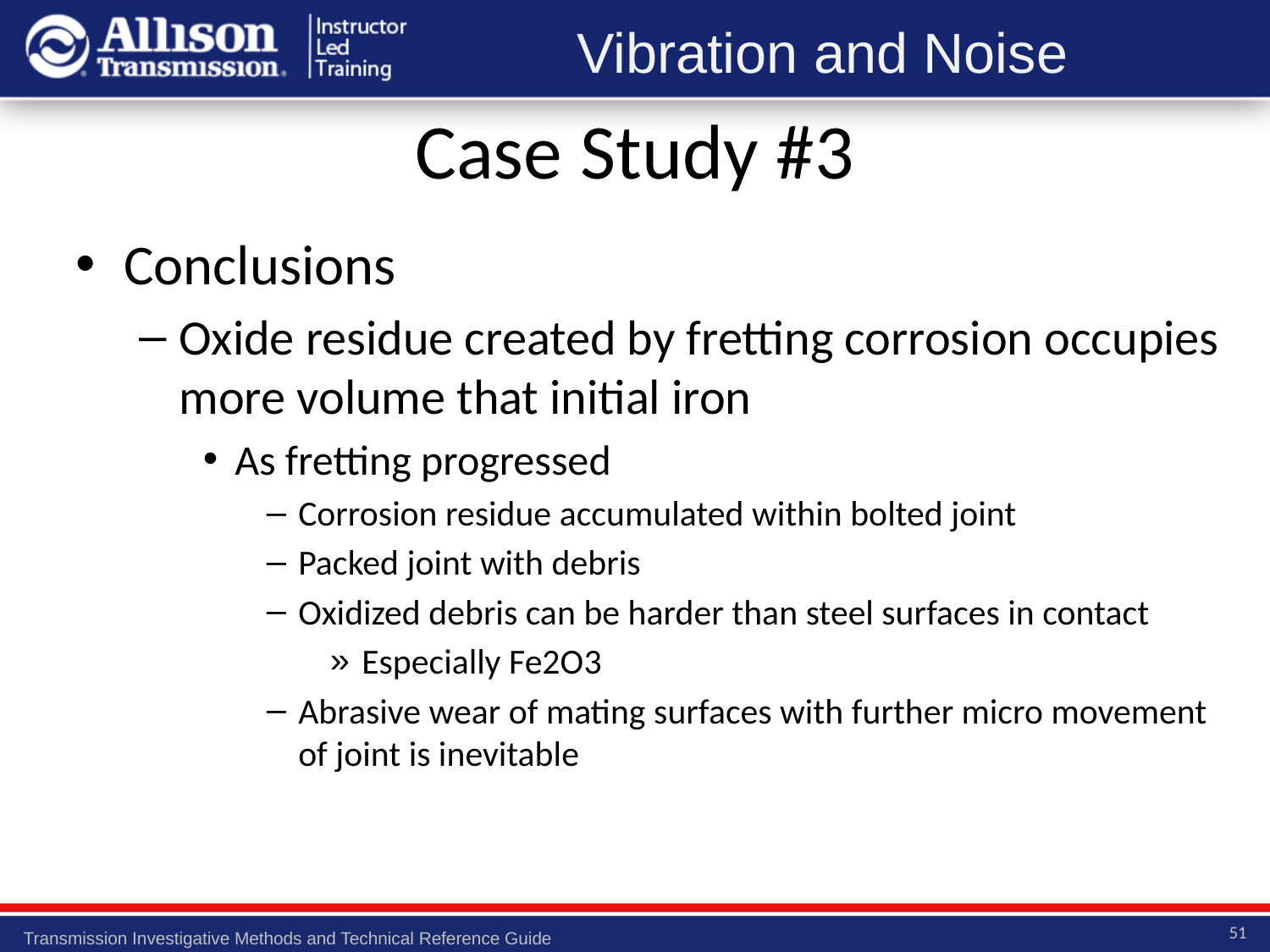

Case Study #3
Conclusions
Oxide residue created by fretting corrosion occupies more volume that initial iron
As fretting progressed
Corrosion residue accumulated within bolted joint
Packed joint with debris
Oxidized debris can be harder than steel surfaces in contact
Especially Fe2O3
Abrasive wear of mating surfaces with further micro movement of joint is inevitable
51